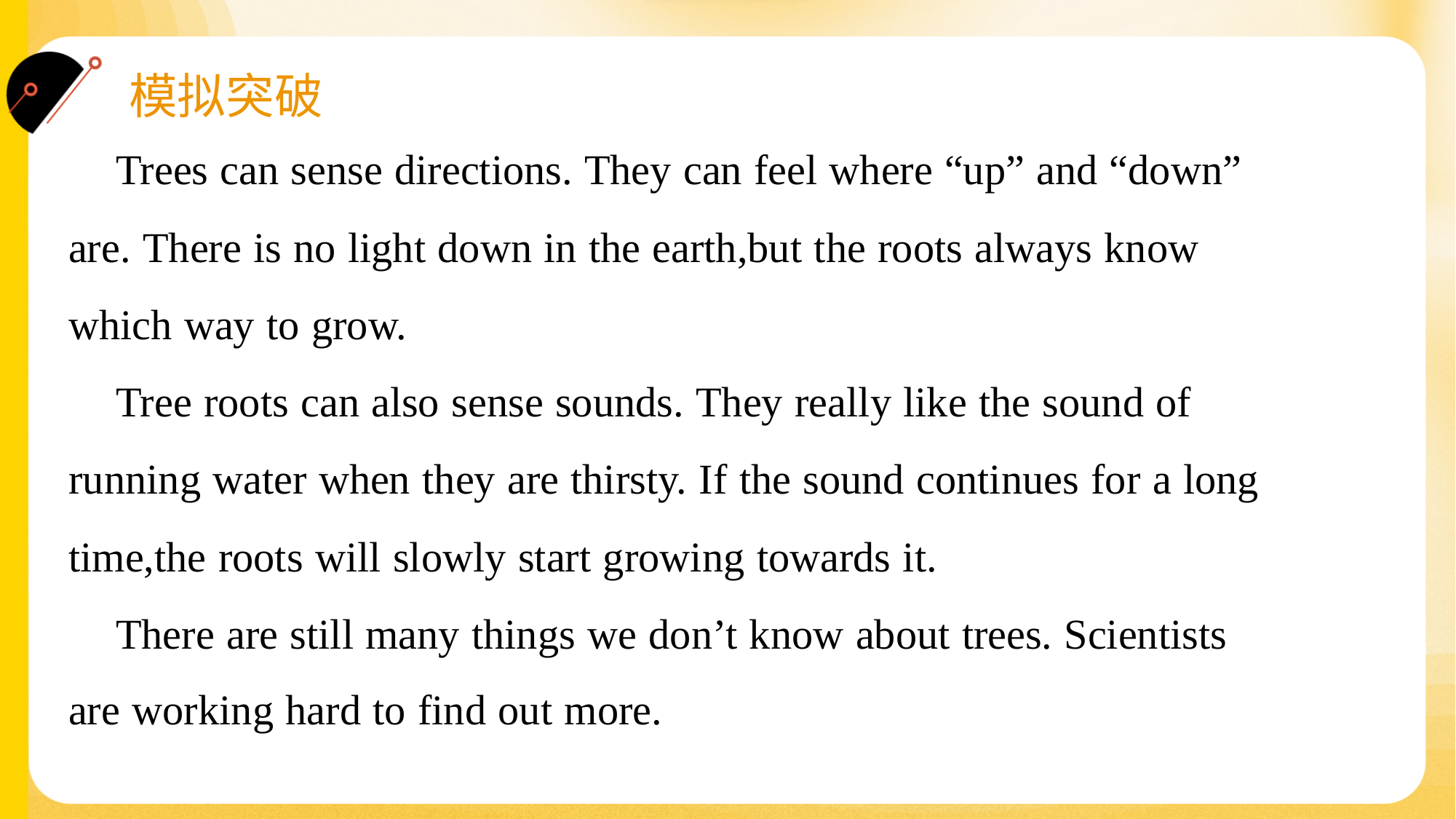

Trees can sense directions. They can feel where “up” and “down”
are. There is no light down in the earth,but the roots always know
which way to grow.
    Tree roots can also sense sounds. They really like the sound of
running water when they are thirsty. If the sound continues for a long
time,the roots will slowly start growing towards it.
    There are still many things we don’t know about trees. Scientists
are working hard to find out more.#1.7